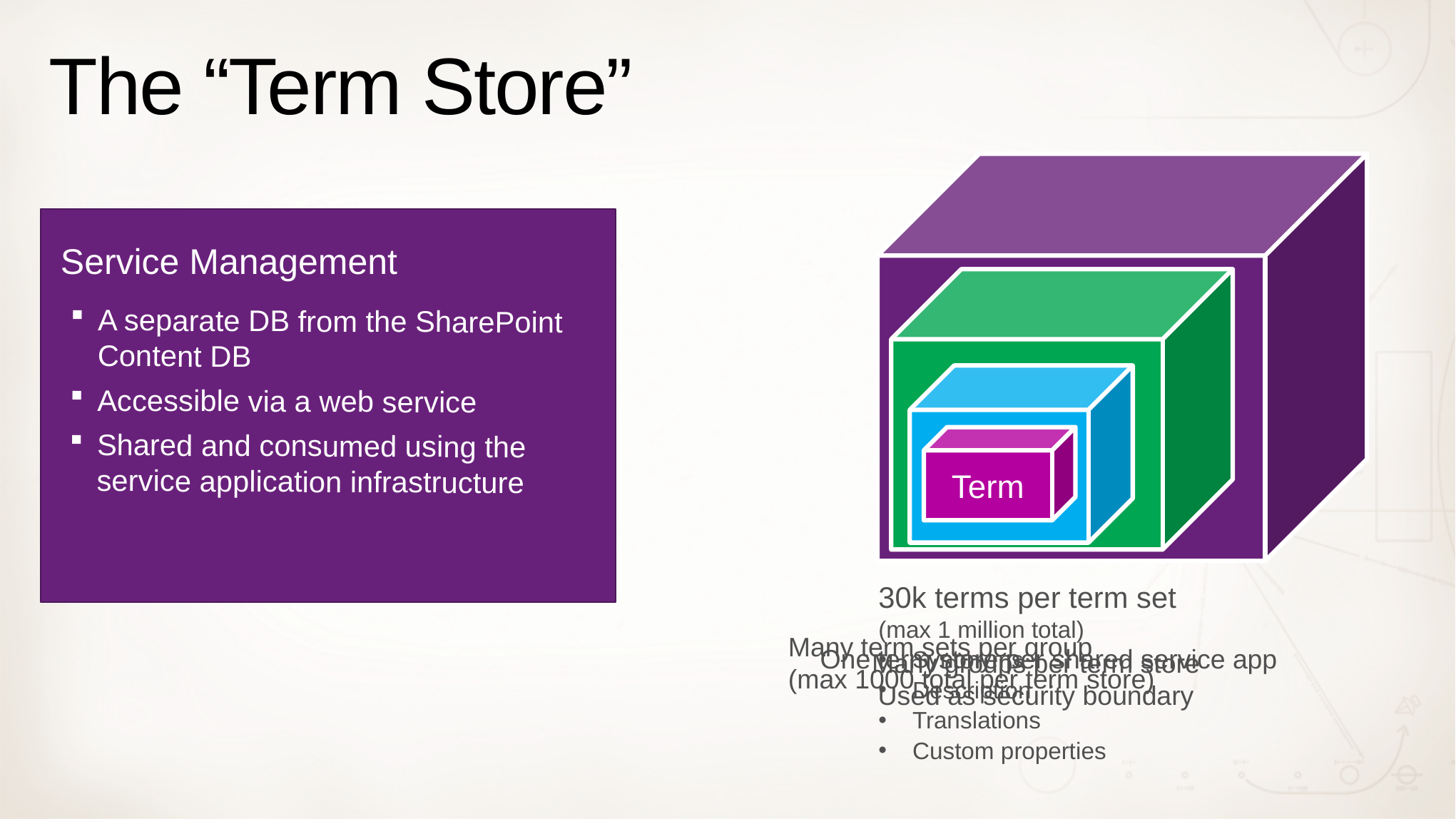

# The “Term Store”
Term Store

Service Management
Group

A separate DB from the SharePoint Content DB
Accessible via a web service
Shared and consumed using the service application infrastructure
Term Set

Term
30k terms per term set
(max 1 million total)
Synonyms
Description
Translations
Custom properties

One term store per shared service app
Many term sets per group
(max 1000 total per term store)
Many groups per term store
Used as security boundary